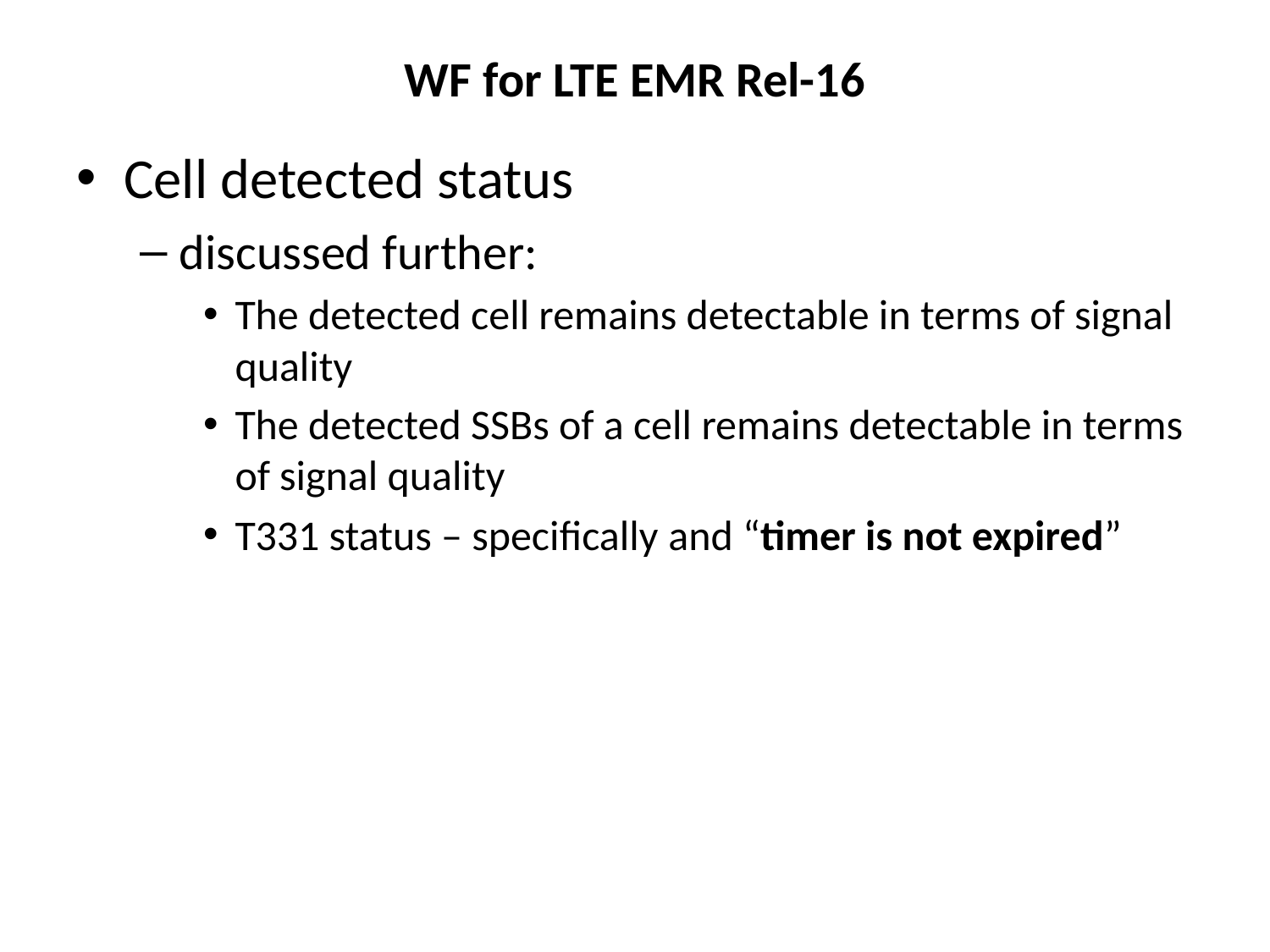

# WF for LTE EMR Rel-16
Cell detected status
discussed further:
The detected cell remains detectable in terms of signal quality
The detected SSBs of a cell remains detectable in terms of signal quality
T331 status – specifically and “timer is not expired”